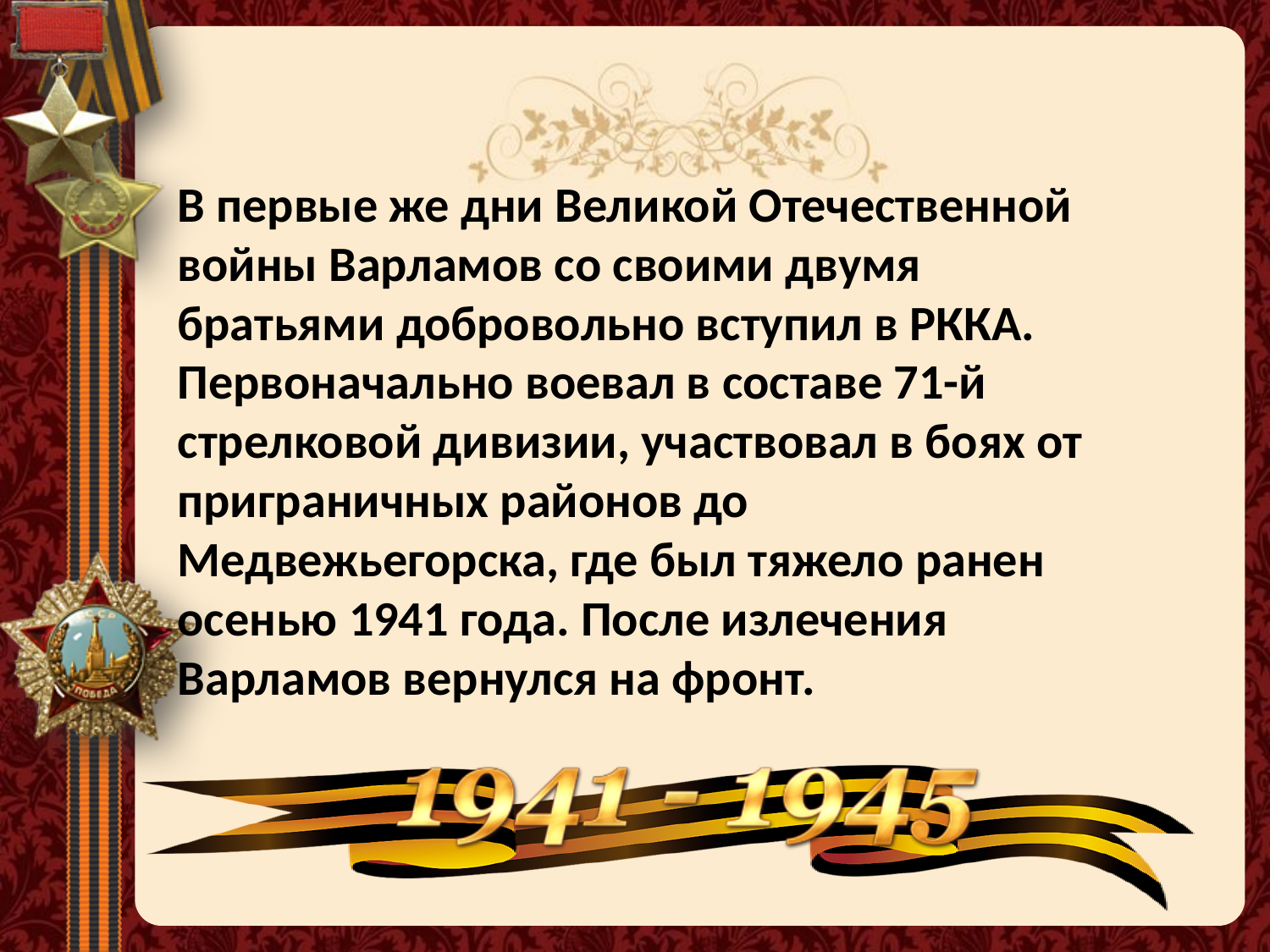

В первые же дни Великой Отечественной войны Варламов со своими двумя братьями добровольно вступил в РККА. Первоначально воевал в составе 71-й стрелковой дивизии, участвовал в боях от приграничных районов до Медвежьегорска, где был тяжело ранен осенью 1941 года. После излечения Варламов вернулся на фронт.